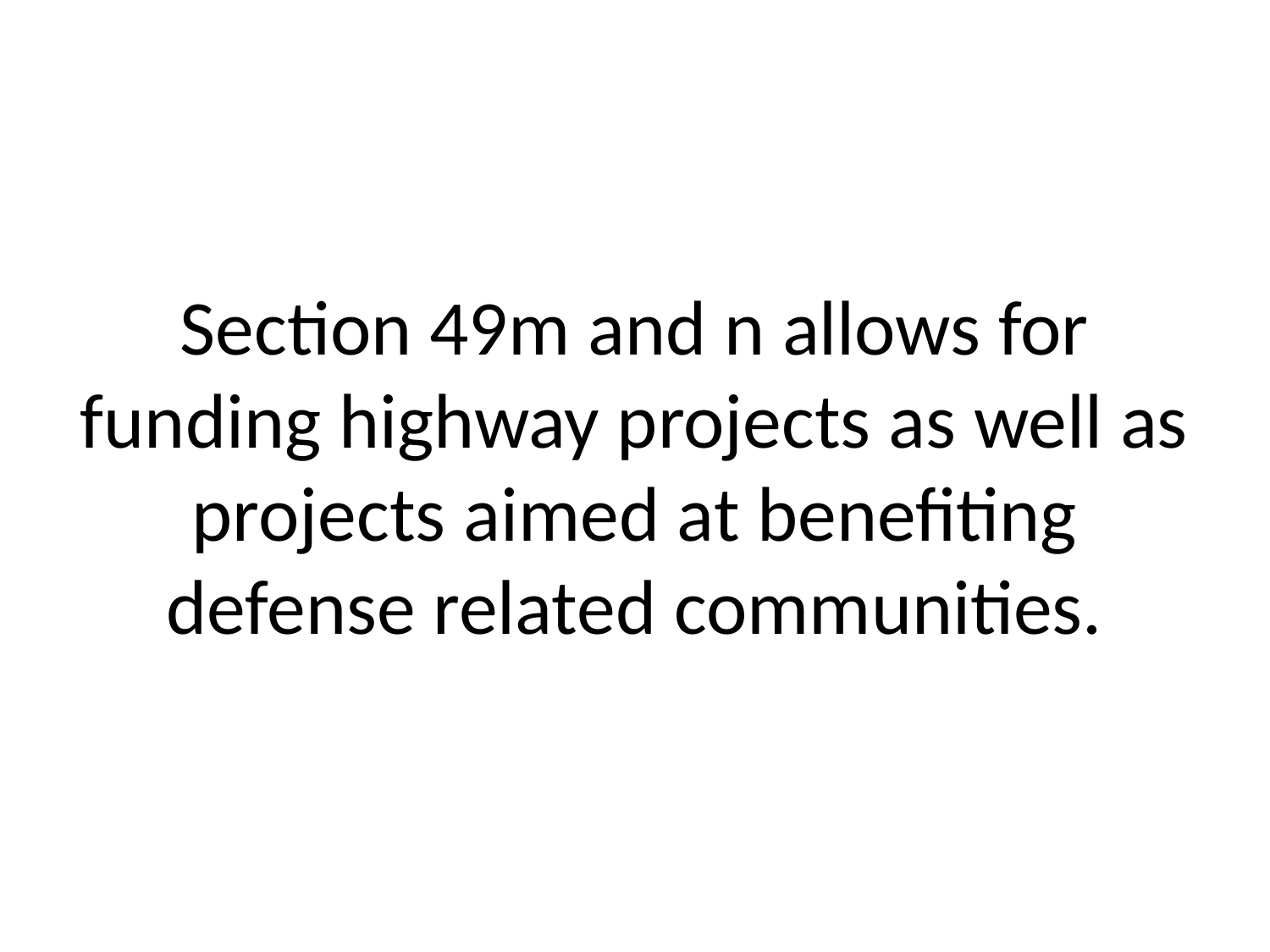

# Section 49m and n allows for funding highway projects as well as projects aimed at benefiting defense related communities.